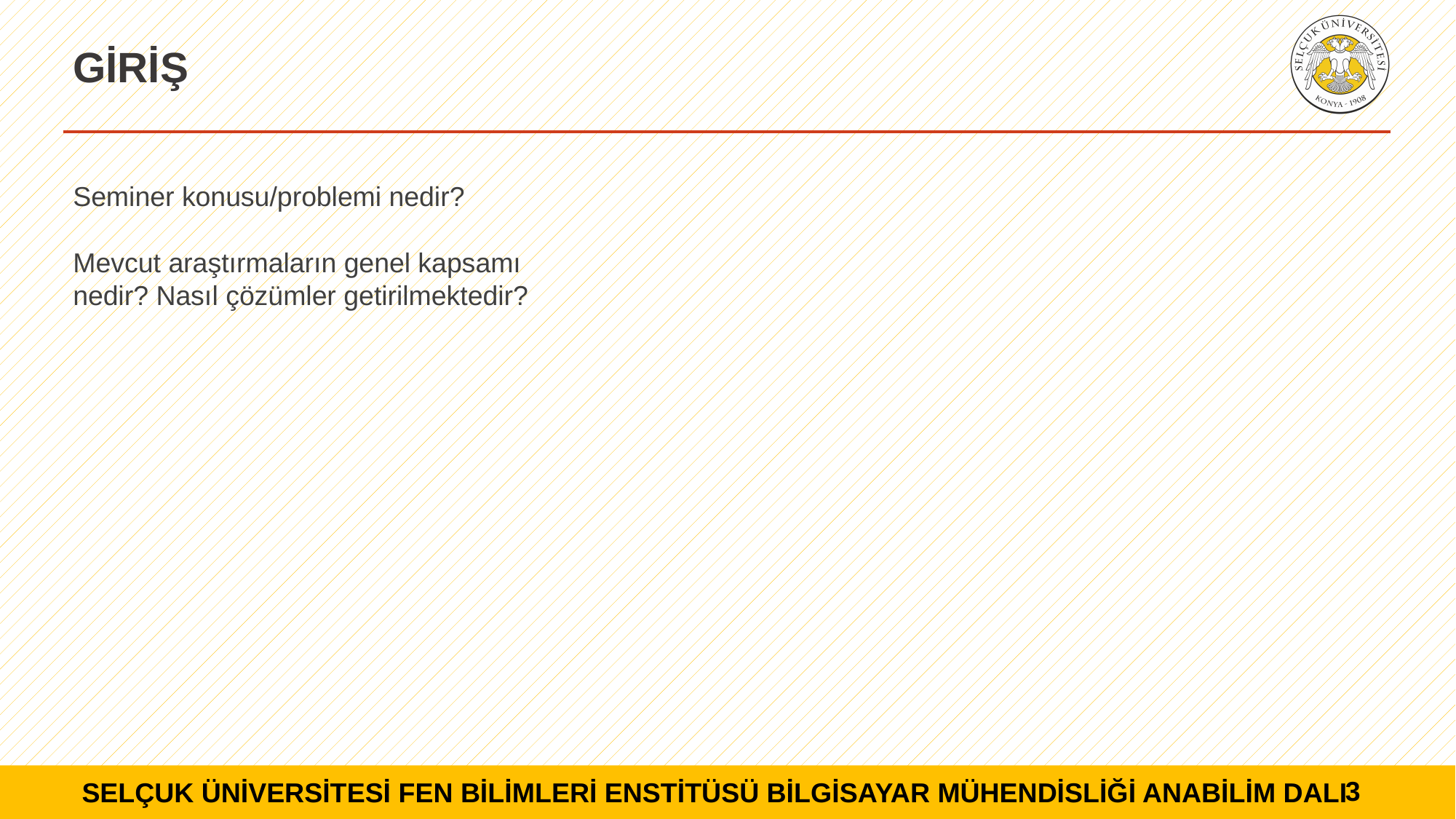

# GİRİŞ
Seminer konusu/problemi nedir?
Mevcut araştırmaların genel kapsamı nedir? Nasıl çözümler getirilmektedir?
3